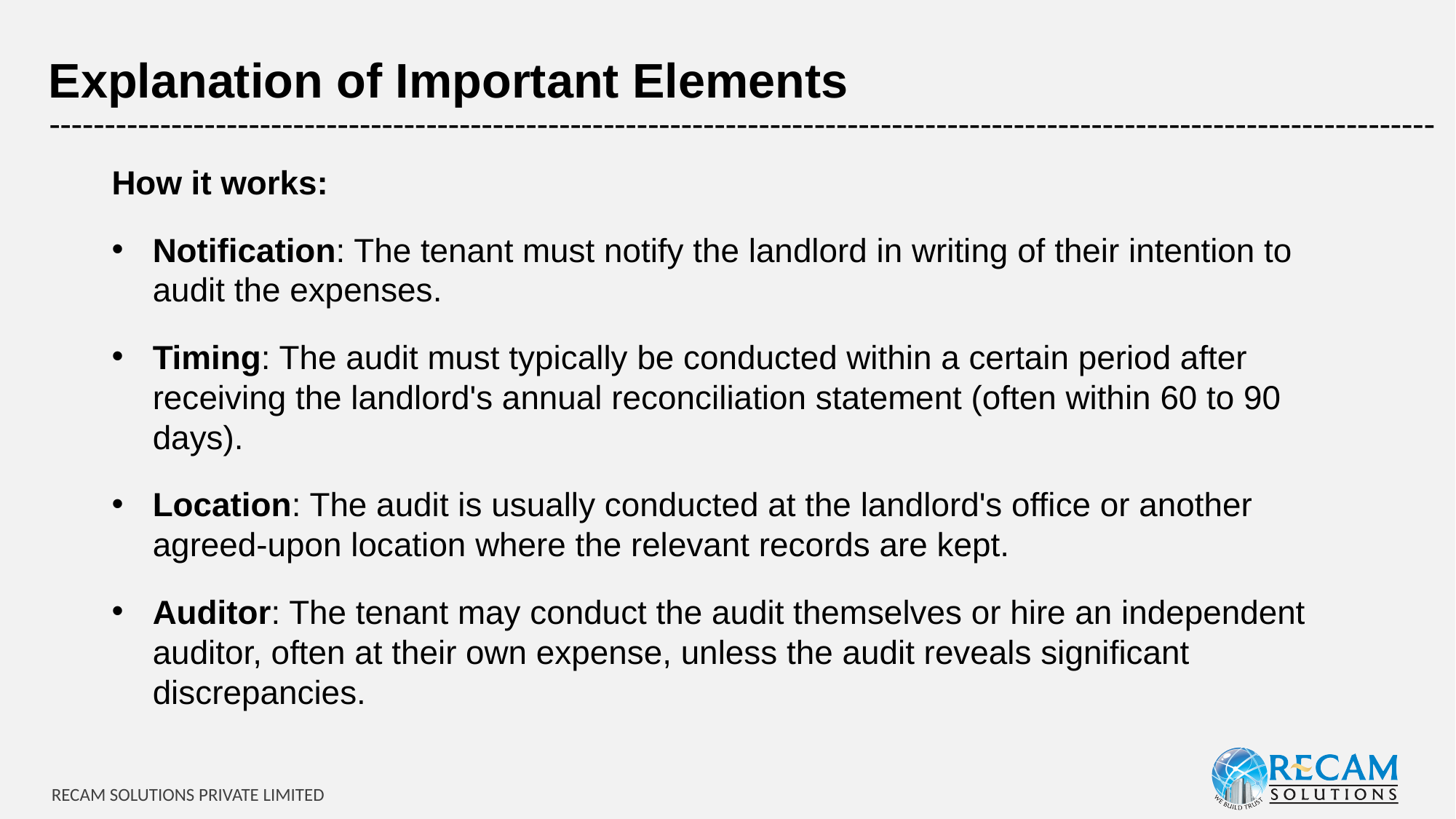

Explanation of Important Elements
-----------------------------------------------------------------------------------------------------------------------------
How it works:
Notification: The tenant must notify the landlord in writing of their intention to audit the expenses.
Timing: The audit must typically be conducted within a certain period after receiving the landlord's annual reconciliation statement (often within 60 to 90 days).
Location: The audit is usually conducted at the landlord's office or another agreed-upon location where the relevant records are kept.
Auditor: The tenant may conduct the audit themselves or hire an independent auditor, often at their own expense, unless the audit reveals significant discrepancies.
RECAM SOLUTIONS PRIVATE LIMITED